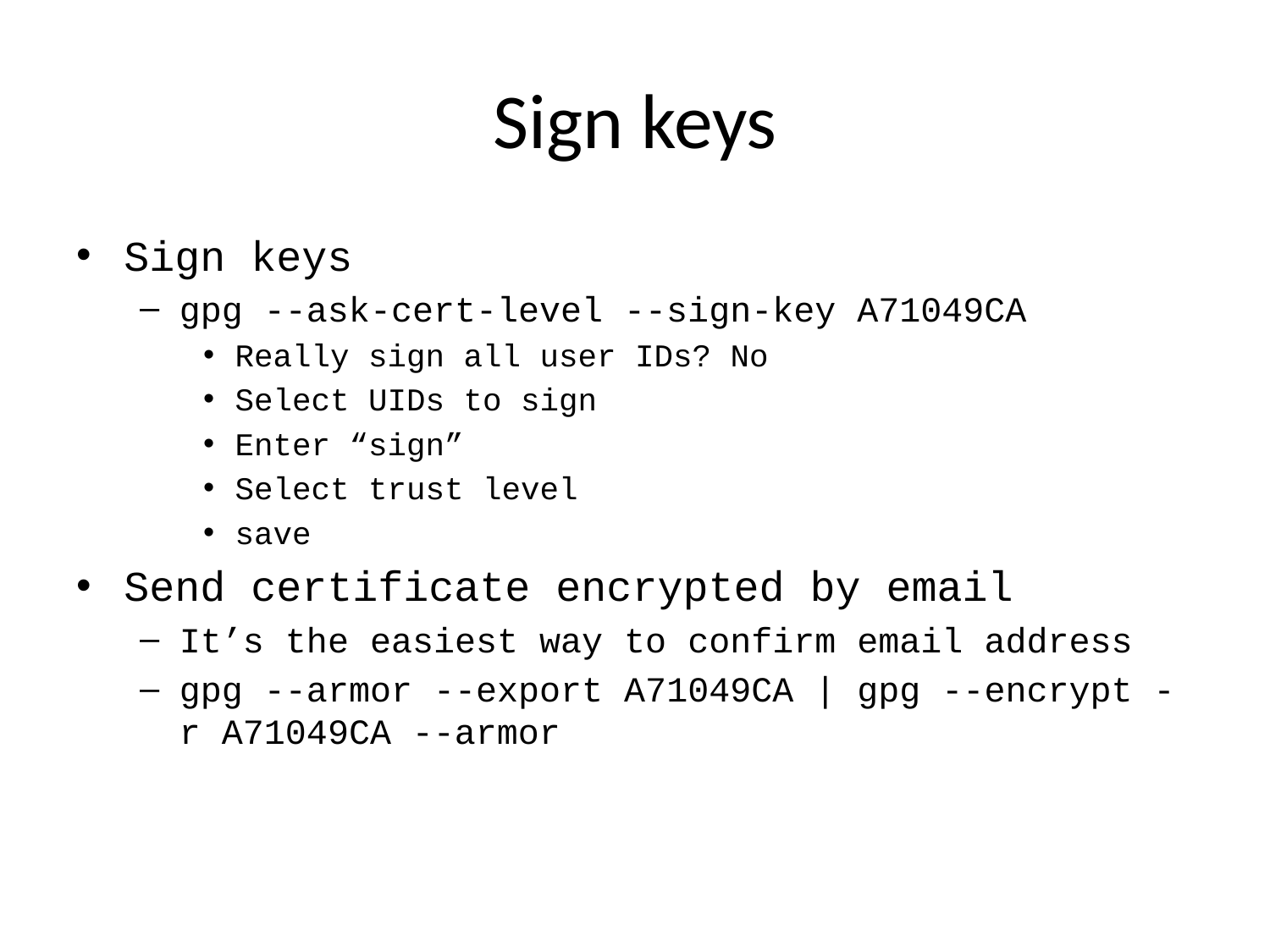

# Sign keys
Sign keys
gpg --ask-cert-level --sign-key A71049CA
Really sign all user IDs? No
Select UIDs to sign
Enter “sign”
Select trust level
save
Send certificate encrypted by email
It’s the easiest way to confirm email address
gpg --armor --export A71049CA | gpg --encrypt -r A71049CA --armor